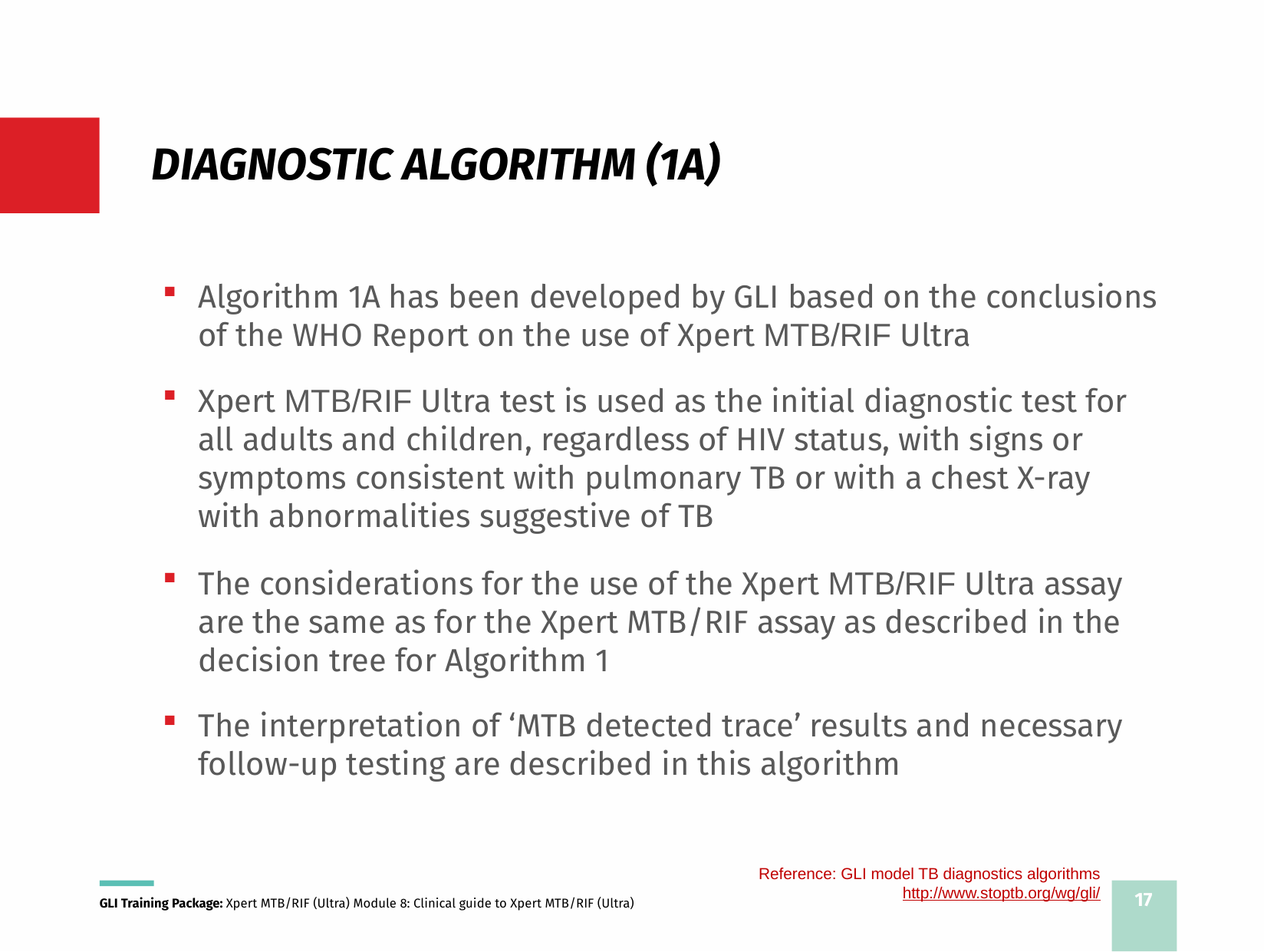

# DIAGNOSTIC ALGORITHM (1A)
Algorithm 1A has been developed by GLI based on the conclusions of the WHO Report on the use of Xpert MTB/RIF Ultra
Xpert MTB/RIF Ultra test is used as the initial diagnostic test for all adults and children, regardless of HIV status, with signs or symptoms consistent with pulmonary TB or with a chest X-ray with abnormalities suggestive of TB
The considerations for the use of the Xpert MTB/RIF Ultra assay are the same as for the Xpert MTB/RIF assay as described in the decision tree for Algorithm 1
The interpretation of ‘MTB detected trace’ results and necessary follow-up testing are described in this algorithm
Reference: GLI model TB diagnostics algorithms
http://www.stoptb.org/wg/gli/